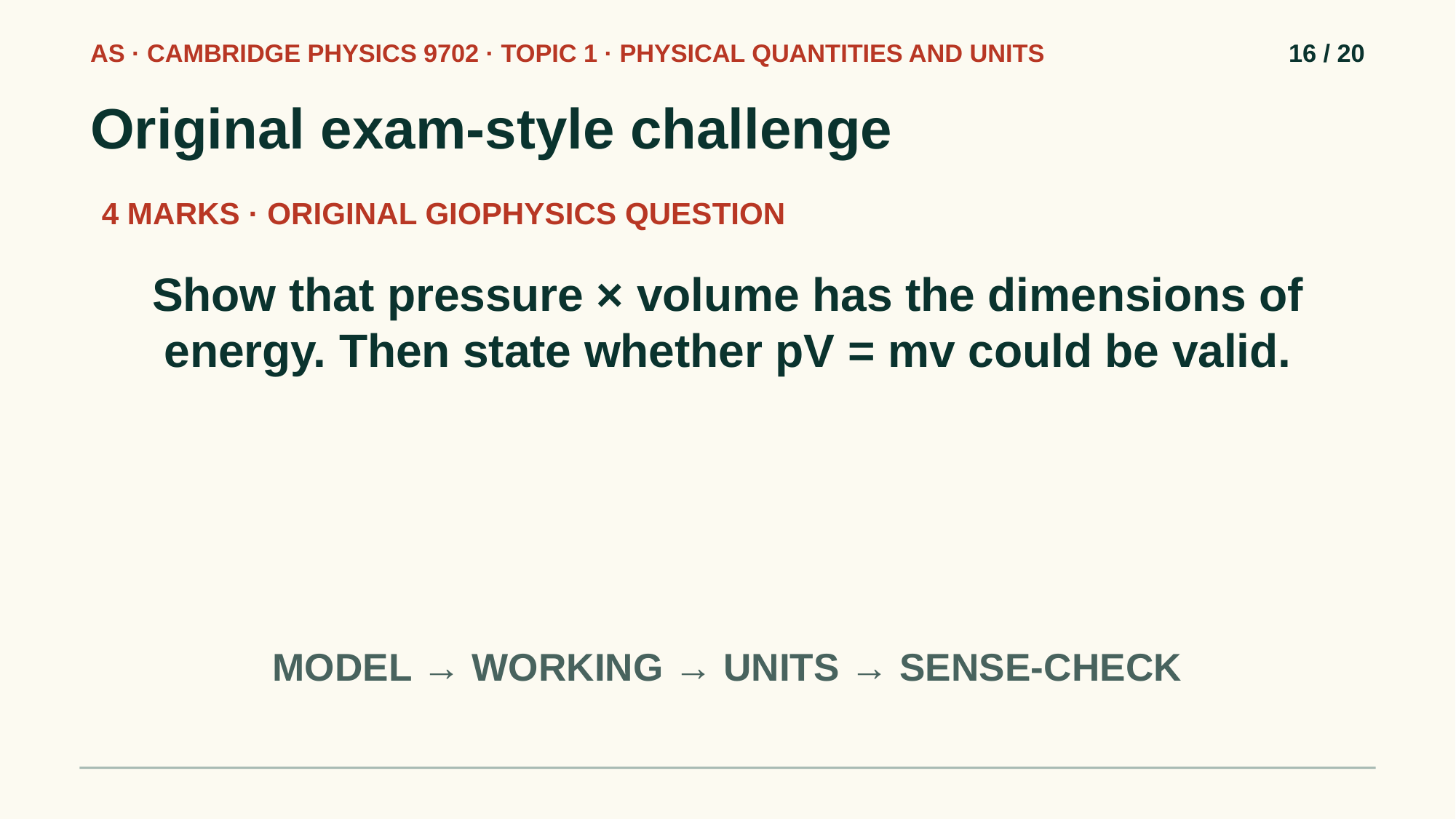

AS · CAMBRIDGE PHYSICS 9702 · TOPIC 1 · PHYSICAL QUANTITIES AND UNITS
16 / 20
Original exam-style challenge
4 MARKS · ORIGINAL GIOPHYSICS QUESTION
Show that pressure × volume has the dimensions of energy. Then state whether pV = mv could be valid.
MODEL → WORKING → UNITS → SENSE-CHECK